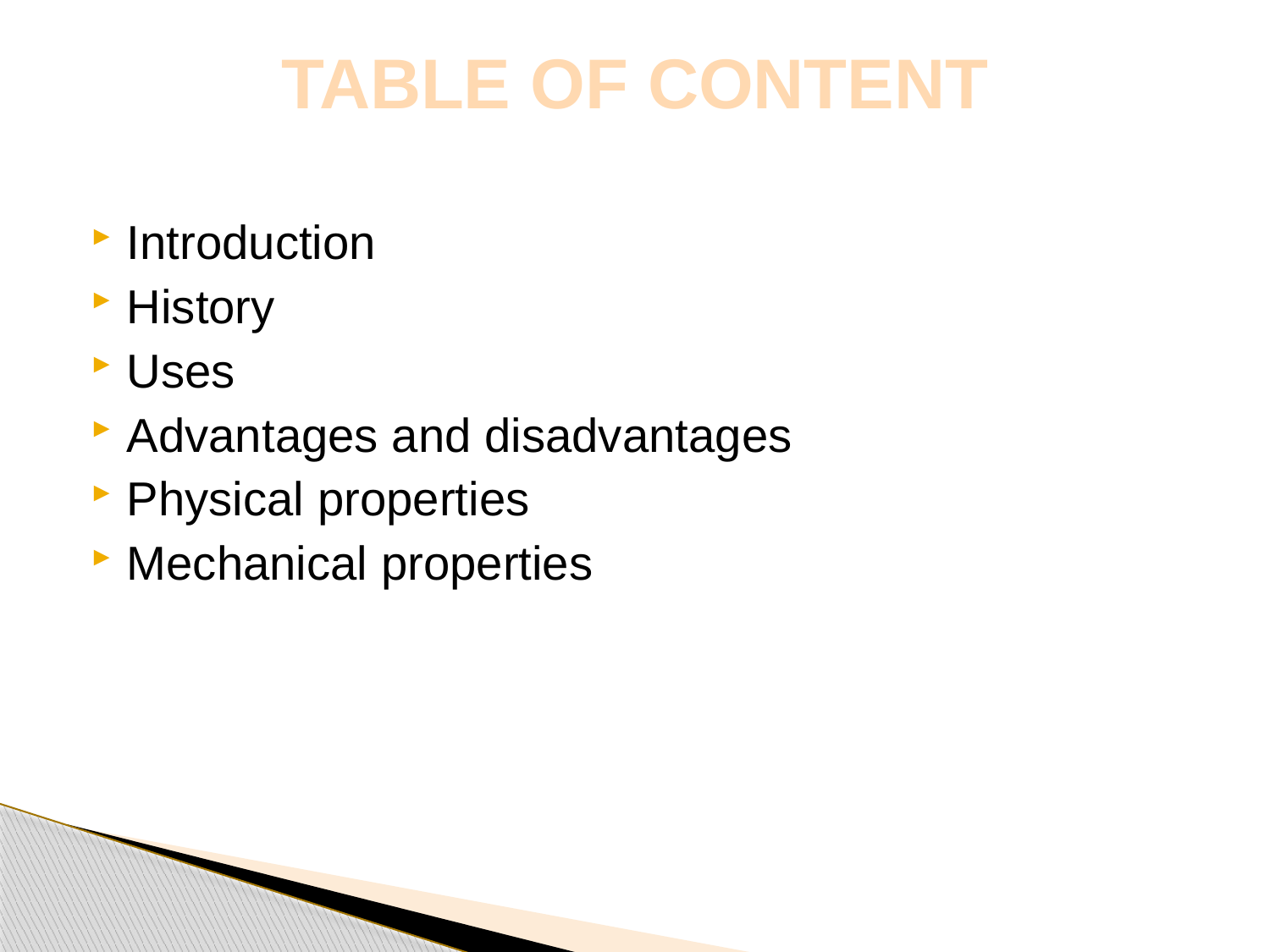

# TABLE OF CONTENT
Introduction
History
Uses
Advantages and disadvantages
Physical properties
Mechanical properties